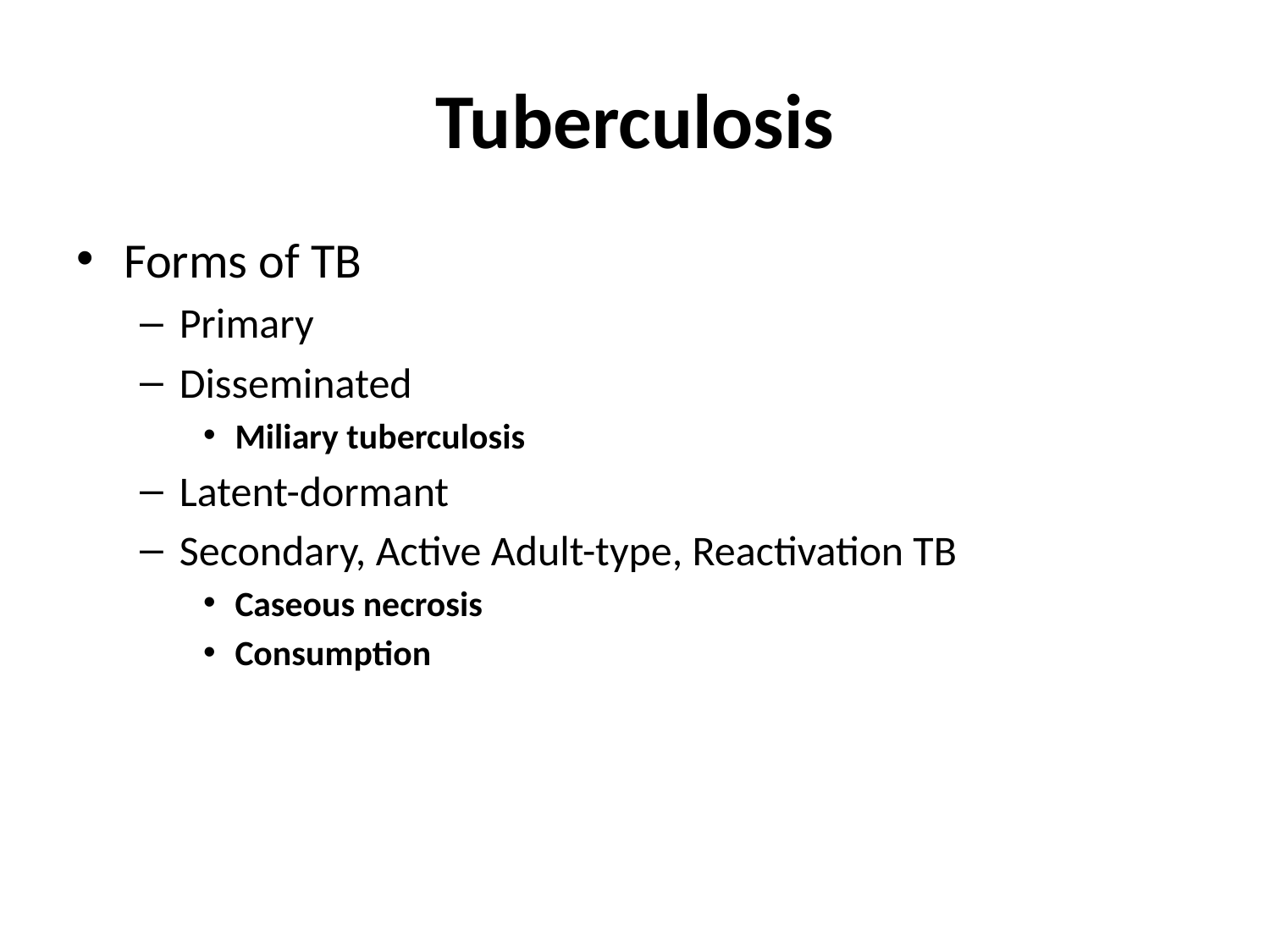

# Tuberculosis
Forms of TB
Primary
Disseminated
Miliary tuberculosis
Latent-dormant
Secondary, Active Adult-type, Reactivation TB
Caseous necrosis
Consumption